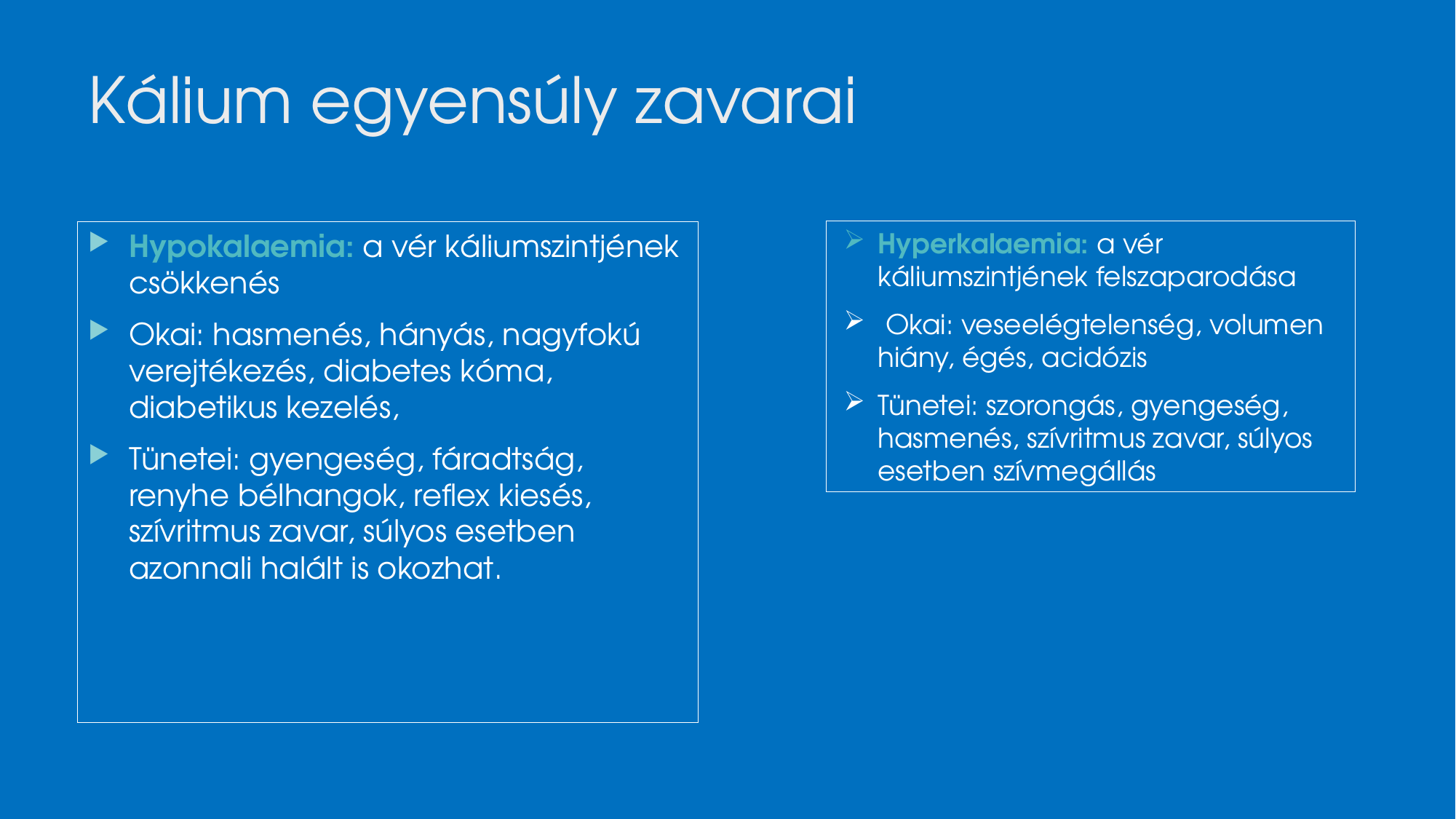

# Kálium egyensúly zavarai
Hypokalaemia: a vér káliumszintjének csökkenés
Okai: hasmenés, hányás, nagyfokú verejtékezés, diabetes kóma, diabetikus kezelés,
Tünetei: gyengeség, fáradtság, renyhe bélhangok, reflex kiesés, szívritmus zavar, súlyos esetben azonnali halált is okozhat.
Hyperkalaemia: a vér káliumszintjének felszaparodása
 Okai: veseelégtelenség, volumen hiány, égés, acidózis
Tünetei: szorongás, gyengeség, hasmenés, szívritmus zavar, súlyos esetben szívmegállás